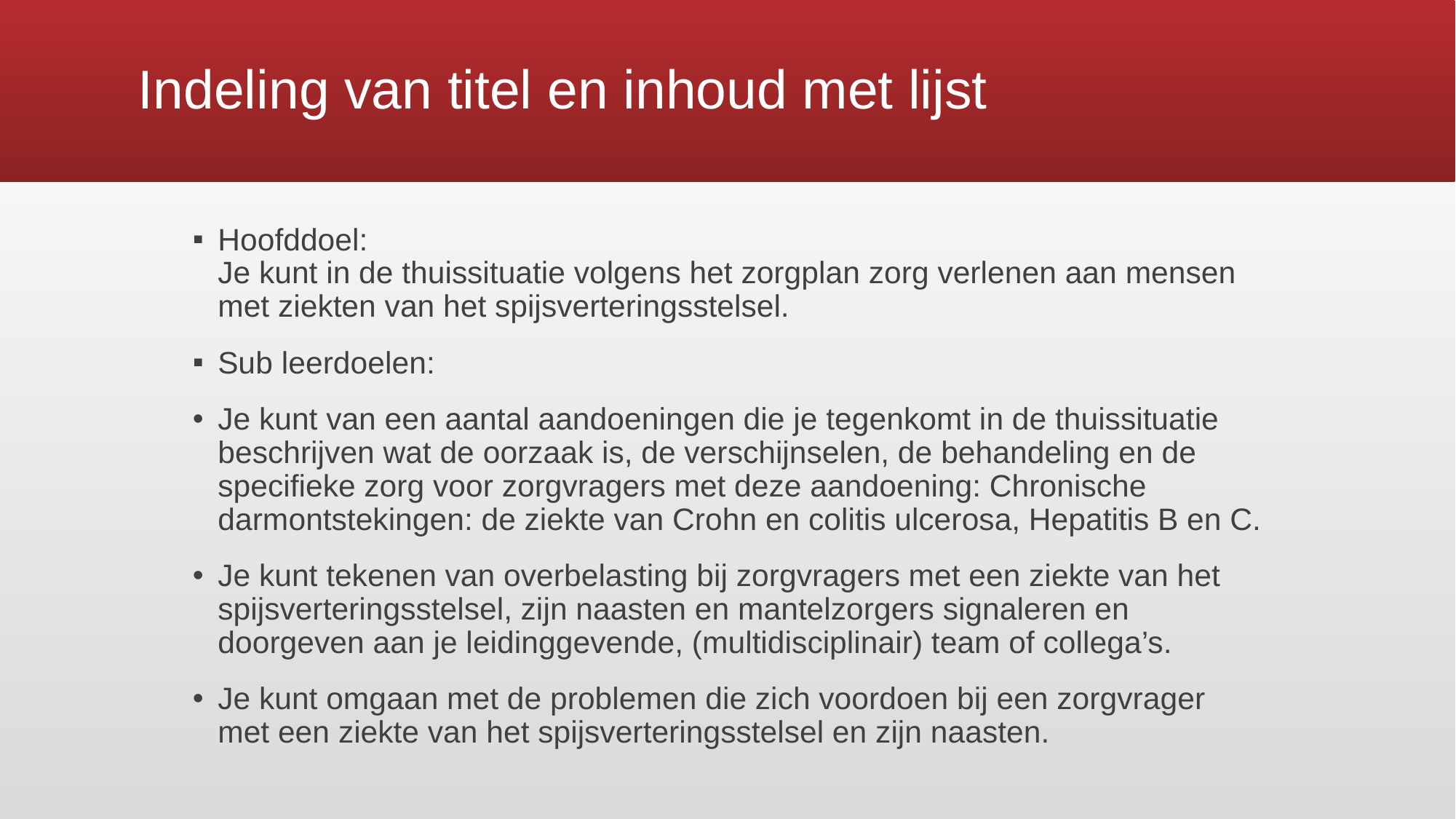

# Indeling van titel en inhoud met lijst
Hoofddoel:  
Je kunt in de thuissituatie volgens het zorgplan zorg verlenen aan mensen met ziekten van het spijsverteringsstelsel.
Sub leerdoelen:
Je kunt van een aantal aandoeningen die je tegenkomt in de thuissituatie beschrijven wat de oorzaak is, de verschijnselen, de behandeling en de specifieke zorg voor zorgvragers met deze aandoening: Chronische darmontstekingen: de ziekte van Crohn en colitis ulcerosa, Hepatitis B en C.
Je kunt tekenen van overbelasting bij zorgvragers met een ziekte van het spijsverteringsstelsel, zijn naasten en mantelzorgers signaleren en doorgeven aan je leidinggevende, (multidisciplinair) team of collega’s.
Je kunt omgaan met de problemen die zich voordoen bij een zorgvrager met een ziekte van het spijsverteringsstelsel en zijn naasten.